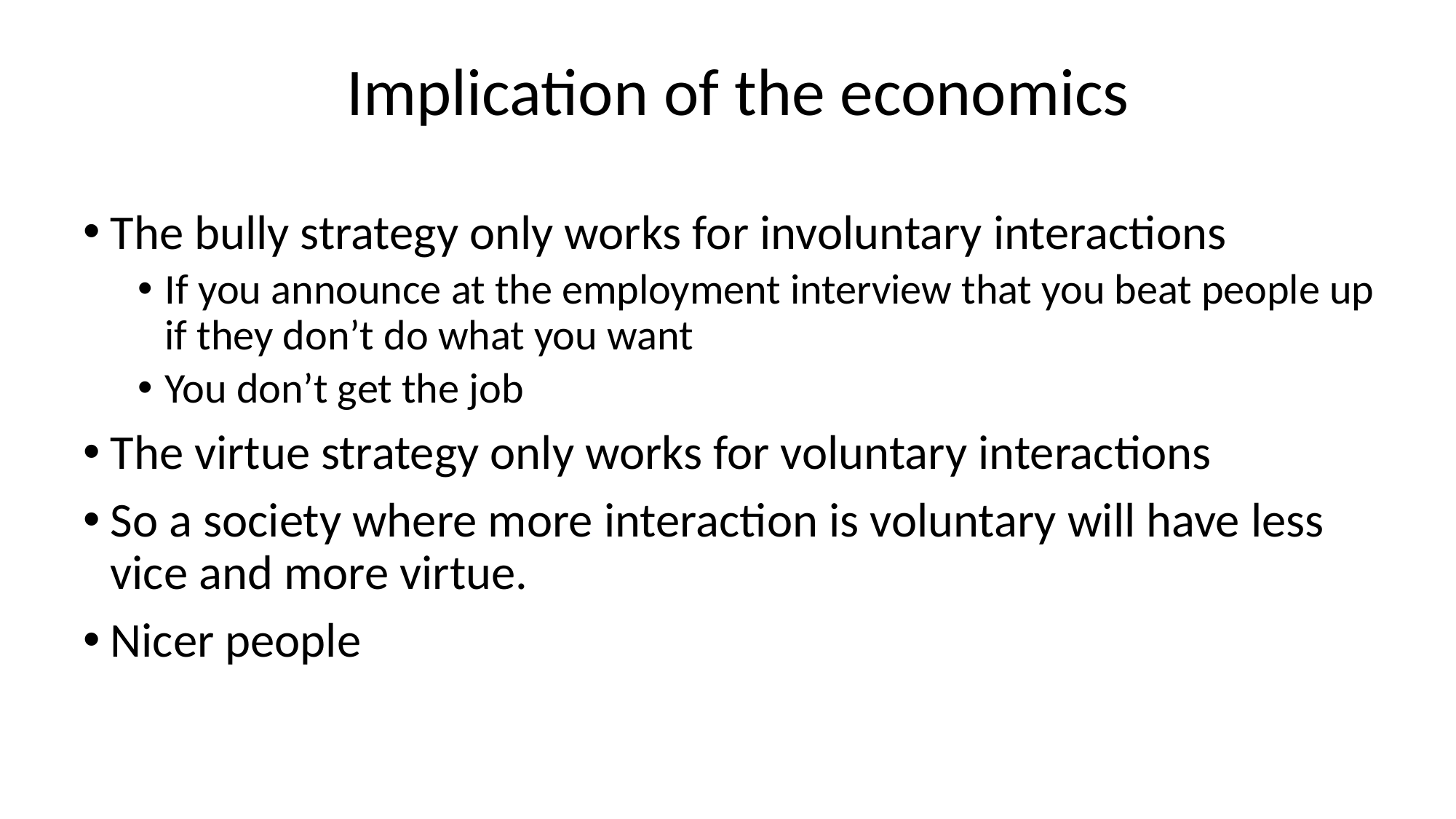

# Implication of the economics
The bully strategy only works for involuntary interactions
If you announce at the employment interview that you beat people up if they don’t do what you want
You don’t get the job
The virtue strategy only works for voluntary interactions
So a society where more interaction is voluntary will have less vice and more virtue.
Nicer people